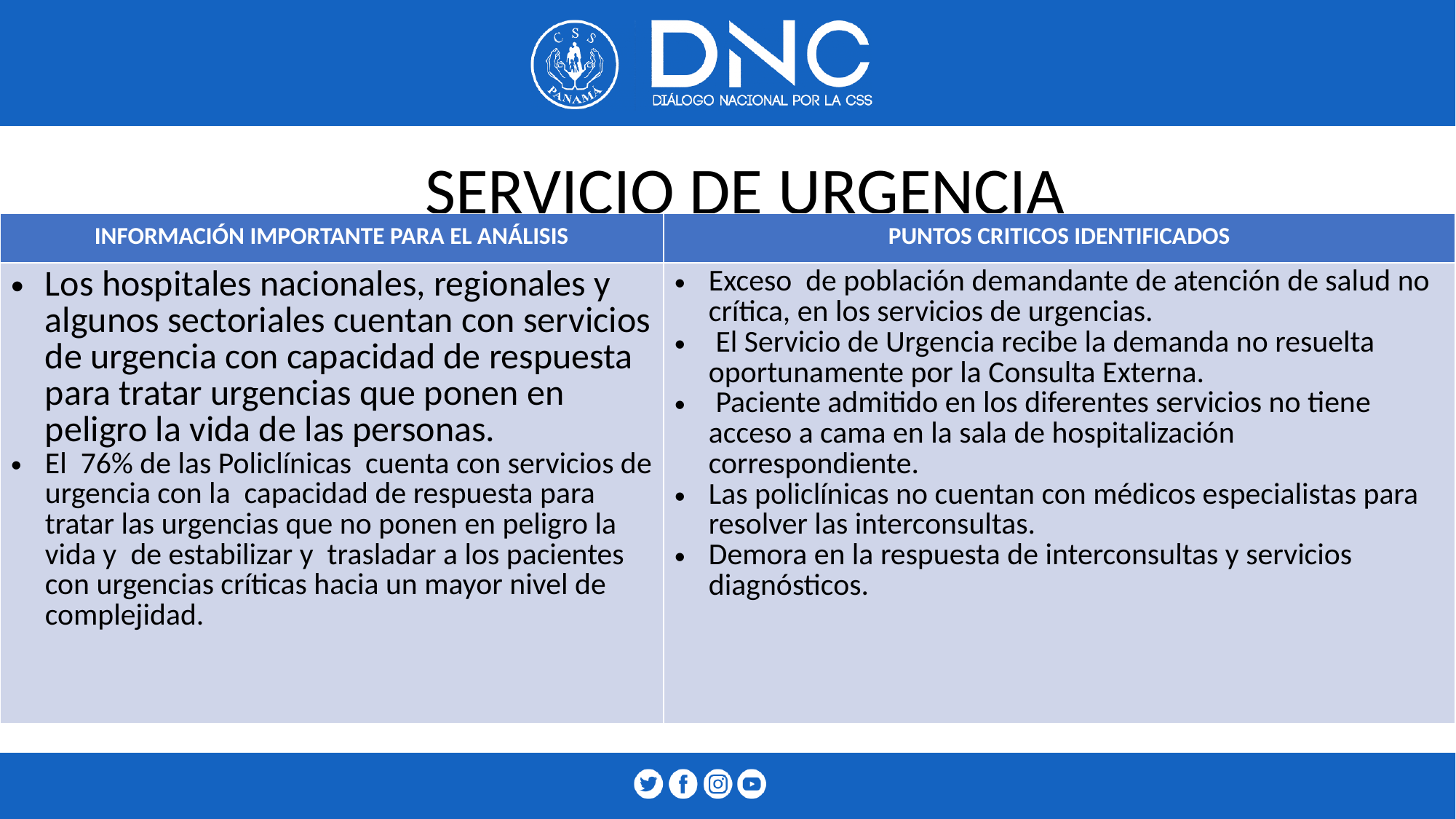

# SERVICIO DE URGENCIA
| INFORMACIÓN IMPORTANTE PARA EL ANÁLISIS | PUNTOS CRITICOS IDENTIFICADOS |
| --- | --- |
| Los hospitales nacionales, regionales y algunos sectoriales cuentan con servicios de urgencia con capacidad de respuesta para tratar urgencias que ponen en peligro la vida de las personas. El 76% de las Policlínicas cuenta con servicios de urgencia con la capacidad de respuesta para tratar las urgencias que no ponen en peligro la vida y de estabilizar y trasladar a los pacientes con urgencias críticas hacia un mayor nivel de complejidad. | Exceso de población demandante de atención de salud no crítica, en los servicios de urgencias.   El Servicio de Urgencia recibe la demanda no resuelta oportunamente por la Consulta Externa. Paciente admitido en los diferentes servicios no tiene acceso a cama en la sala de hospitalización correspondiente. Las policlínicas no cuentan con médicos especialistas para resolver las interconsultas. Demora en la respuesta de interconsultas y servicios diagnósticos. |